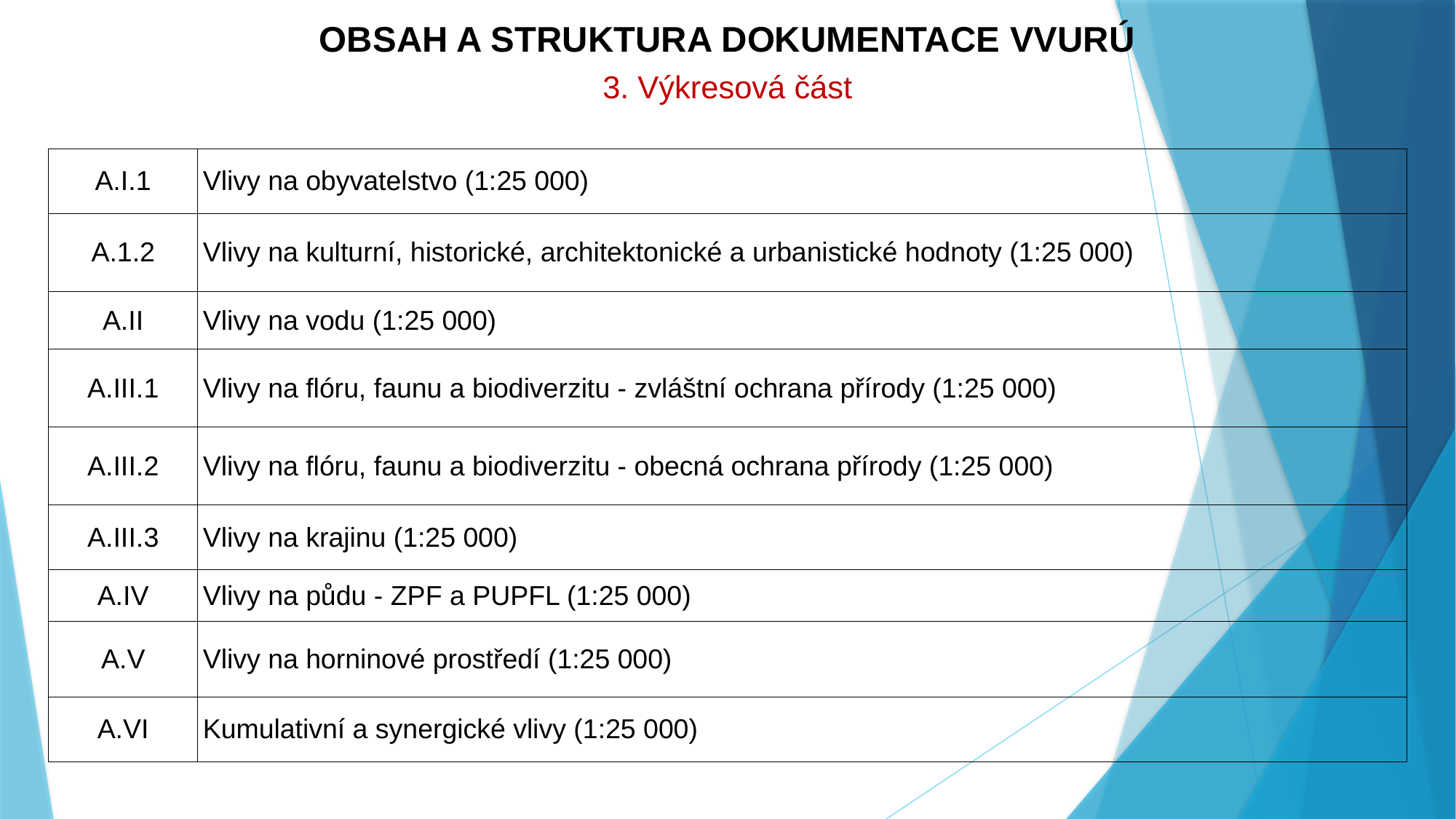

# OBSAH A STRUKTURA DOKUMENTACE VVURÚ 3. Výkresová část
| A.I.1 | Vlivy na obyvatelstvo (1:25 000) |
| --- | --- |
| A.1.2 | Vlivy na kulturní, historické, architektonické a urbanistické hodnoty (1:25 000) |
| A.II | Vlivy na vodu (1:25 000) |
| A.III.1 | Vlivy na flóru, faunu a biodiverzitu - zvláštní ochrana přírody (1:25 000) |
| A.III.2 | Vlivy na flóru, faunu a biodiverzitu - obecná ochrana přírody (1:25 000) |
| A.III.3 | Vlivy na krajinu (1:25 000) |
| A.IV | Vlivy na půdu - ZPF a PUPFL (1:25 000) |
| A.V | Vlivy na horninové prostředí (1:25 000) |
| A.VI | Kumulativní a synergické vlivy (1:25 000) |